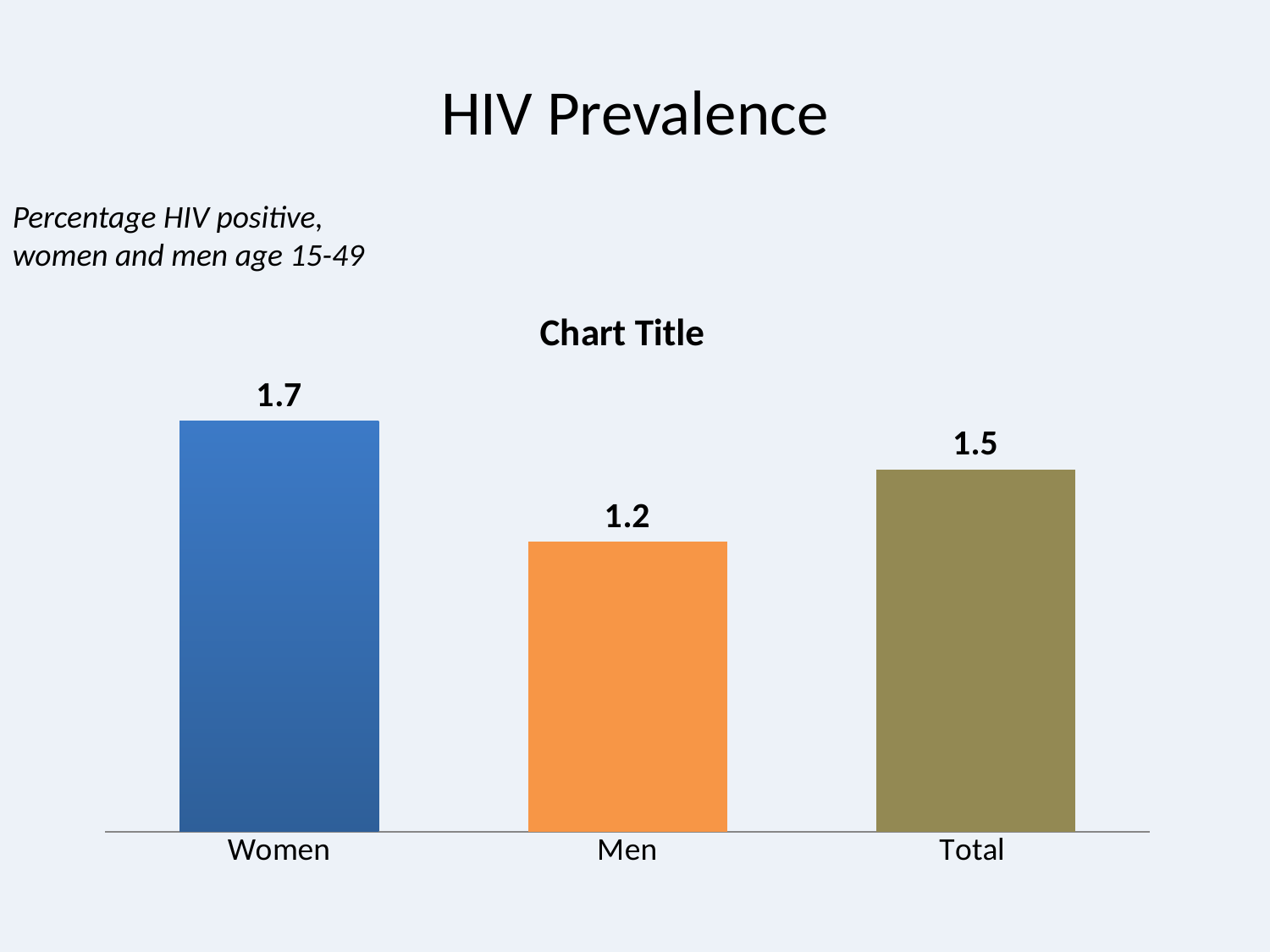

# HIV Prevalence
Percentage HIV positive, women and men age 15-49

### Chart:

| Category |  |
|---|---|
| Women | 1.7 |
| Men | 1.2 |
| Total  | 1.5 |